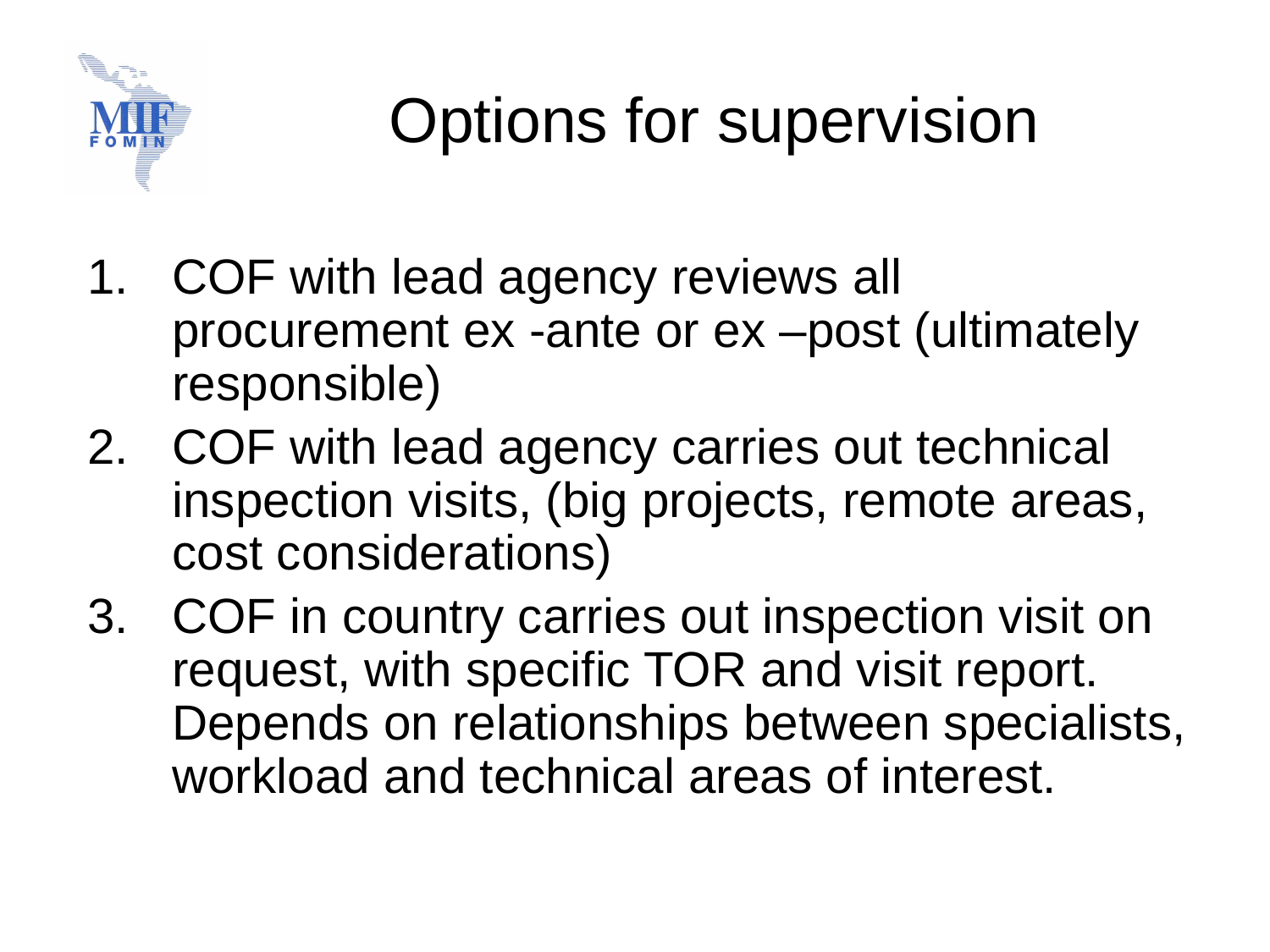

# Options for supervision

COF with lead agency reviews all procurement ex -ante or ex –post (ultimately responsible)
COF with lead agency carries out technical inspection visits, (big projects, remote areas, cost considerations)
COF in country carries out inspection visit on request, with specific TOR and visit report.  Depends on relationships between specialists, workload and technical areas of interest.